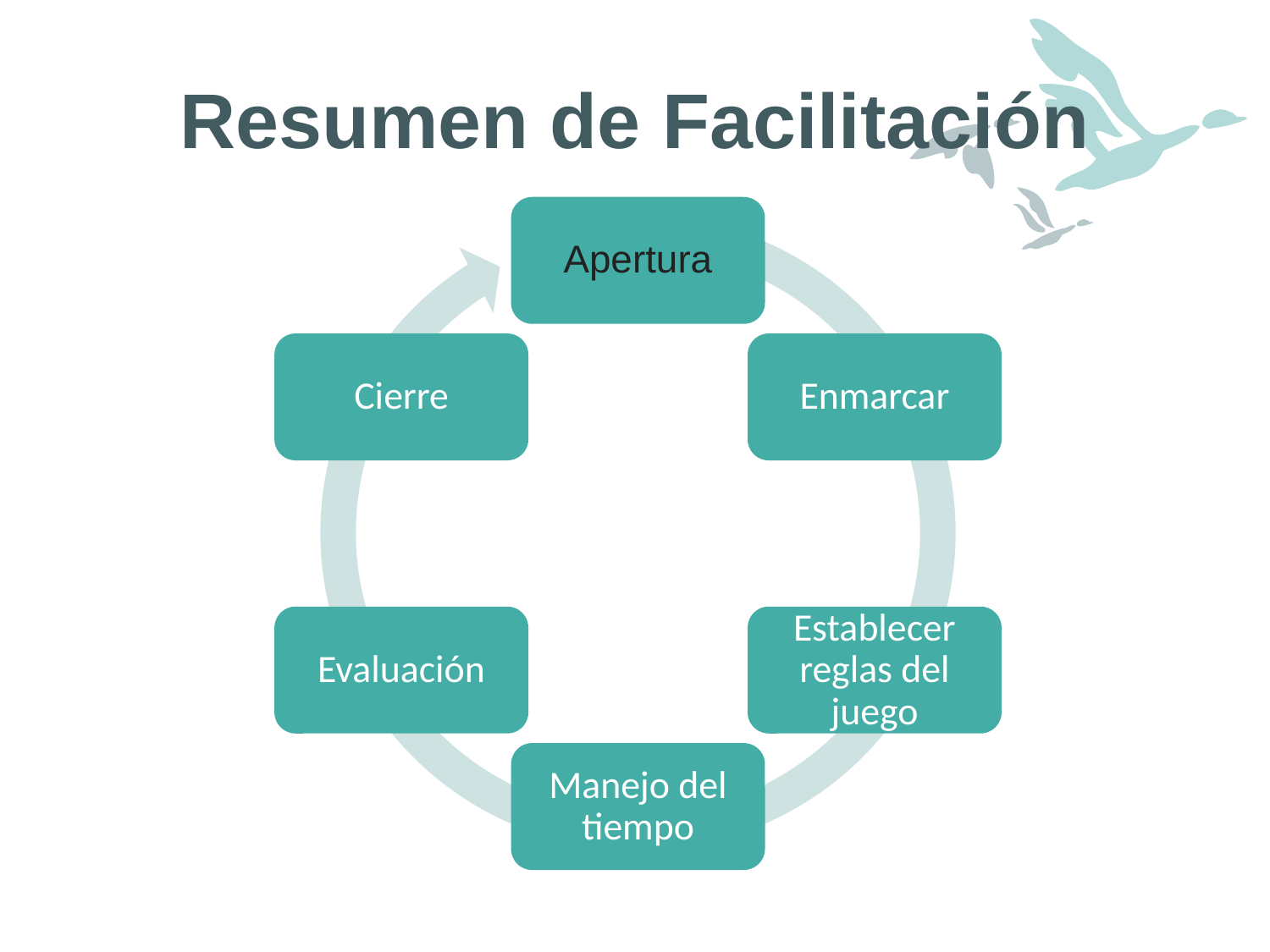

# Resumen de Facilitación

Apertura

Cierre
Enmarcar

Evaluación
Establecer reglas del juego

Manejo del tiempo